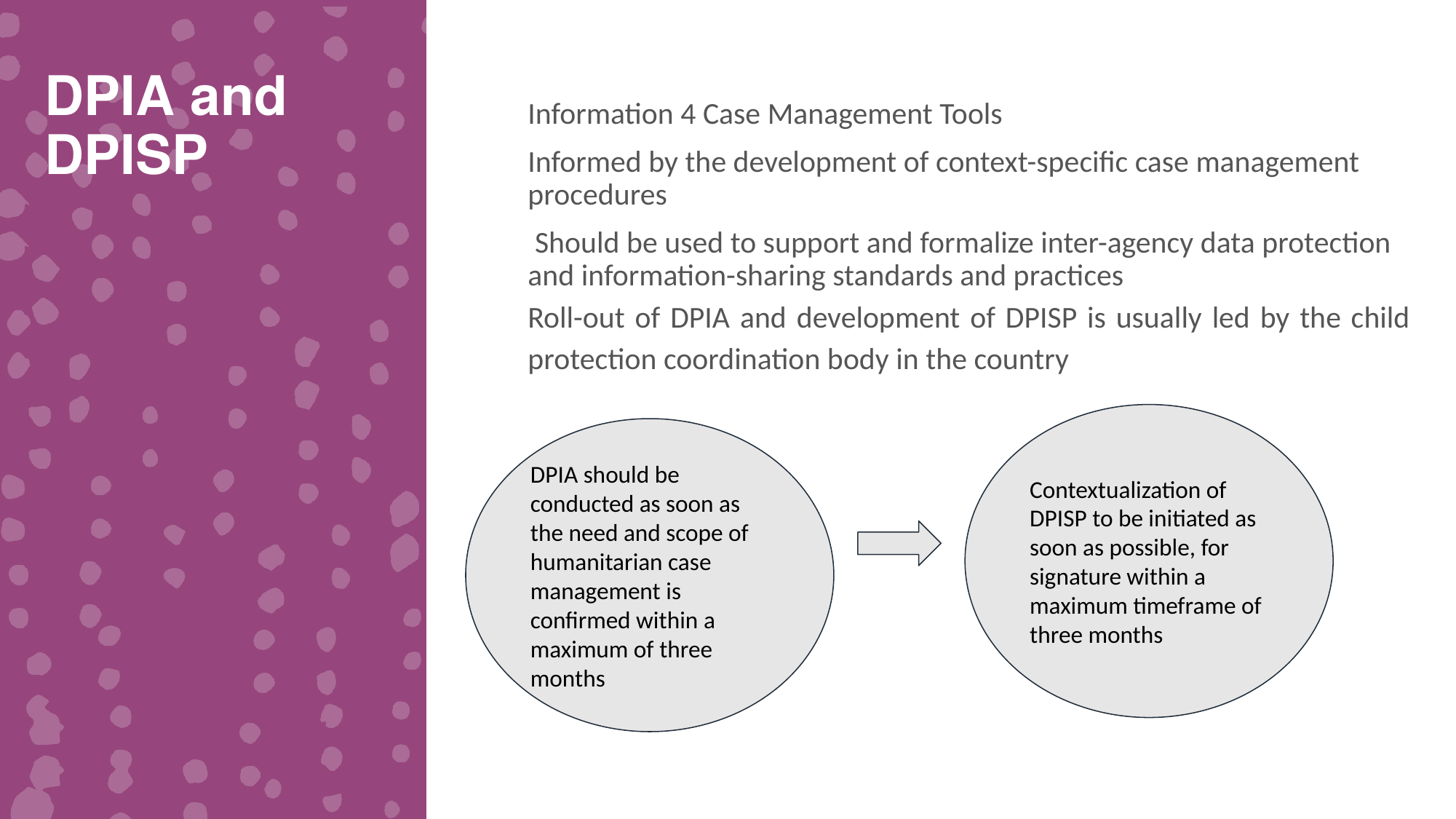

Information 4 Case Management Tools
Informed by the development of context-specific case management procedures
 Should be used to support and formalize inter-agency data protection and information-sharing standards and practices
Roll-out of DPIA and development of DPISP is usually led by the child protection coordination body in the country

DPIA and DPISP
Contextualization of DPISP to be initiated as soon as possible, for signature within a maximum timeframe of three months
DPIA should be conducted as soon as the need and scope of humanitarian case management is confirmed within a maximum of three months